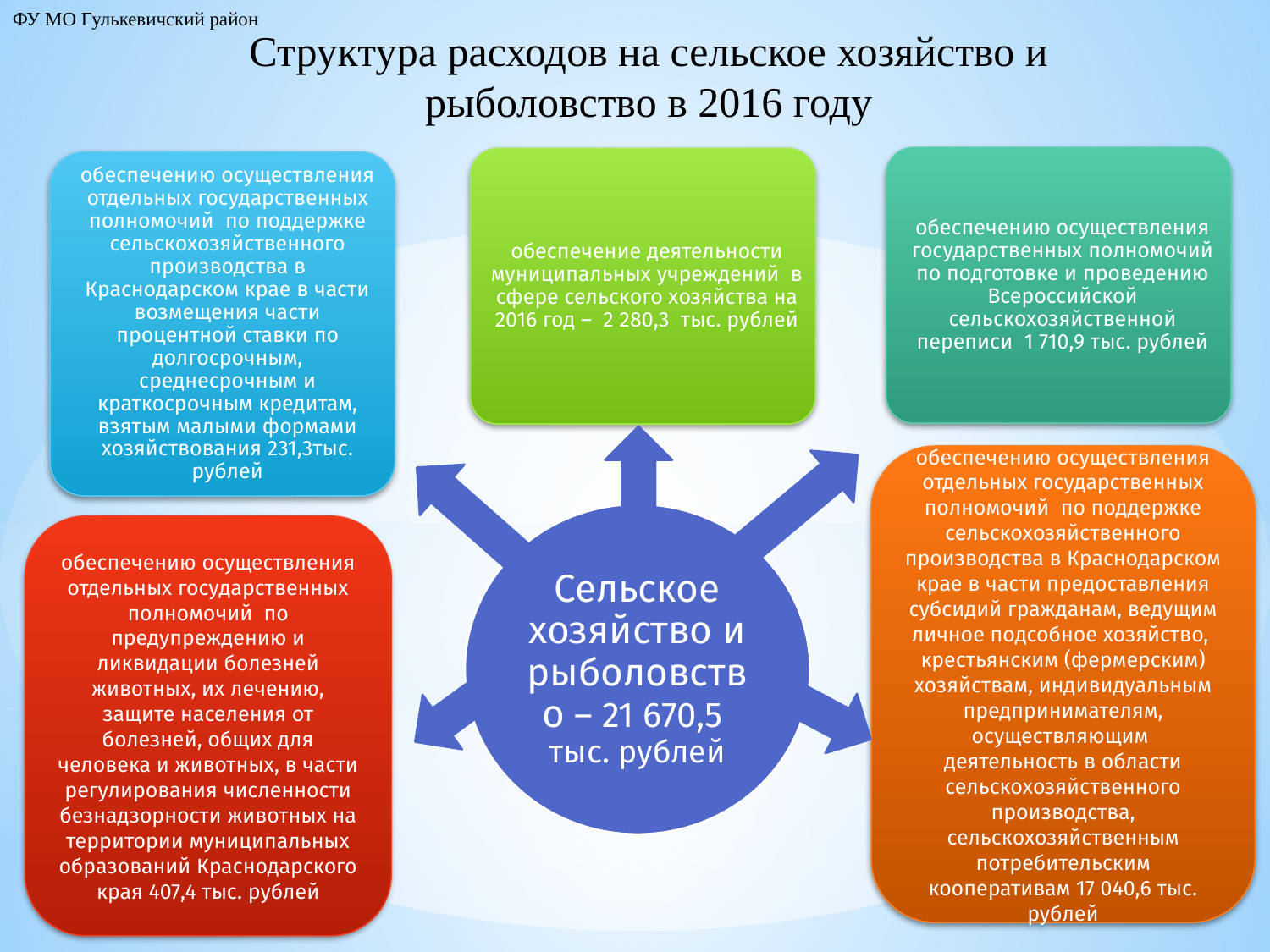

ФУ МО Гулькевичский район
# Структура расходов на сельское хозяйство и рыболовство в 2016 году
Сельское хозяйство и рыболовство – 21 670,5  тыс. рублей
обеспечению осуществления отдельных государственных полномочий  по поддержке сельскохозяйственного производства в Краснодарском крае в части возмещения части процентной ставки по долгосрочным, среднесрочным и краткосрочным кредитам, взятым малыми формами хозяйствования 231,3тыс. рублей
обеспечение деятельности муниципальных учреждений  в сфере сельского хозяйства на 2016 год –  2 280,3  тыс. рублей
обеспечению осуществления государственных полномочий по подготовке и проведению Всероссийской сельскохозяйственной переписи  1 710,9 тыс. рублей
обеспечению осуществления отдельных государственных полномочий  по поддержке сельскохозяйственного производства в Краснодарском крае в части предоставления субсидий гражданам, ведущим личное подсобное хозяйство,  крестьянским (фермерским) хозяйствам, индивидуальным предпринимателям, осуществляющим  деятельность в области сельскохозяйственного производства, сельскохозяйственным потребительским кооперативам 17 040,6 тыс. рублей

обеспечению осуществления отдельных государственных полномочий  по предупреждению и ликвидации болезней животных, их лечению, защите населения от болезней, общих для человека и животных, в части регулирования численности безнадзорности животных на территории муниципальных образований Краснодарского края 407,4 тыс. рублей